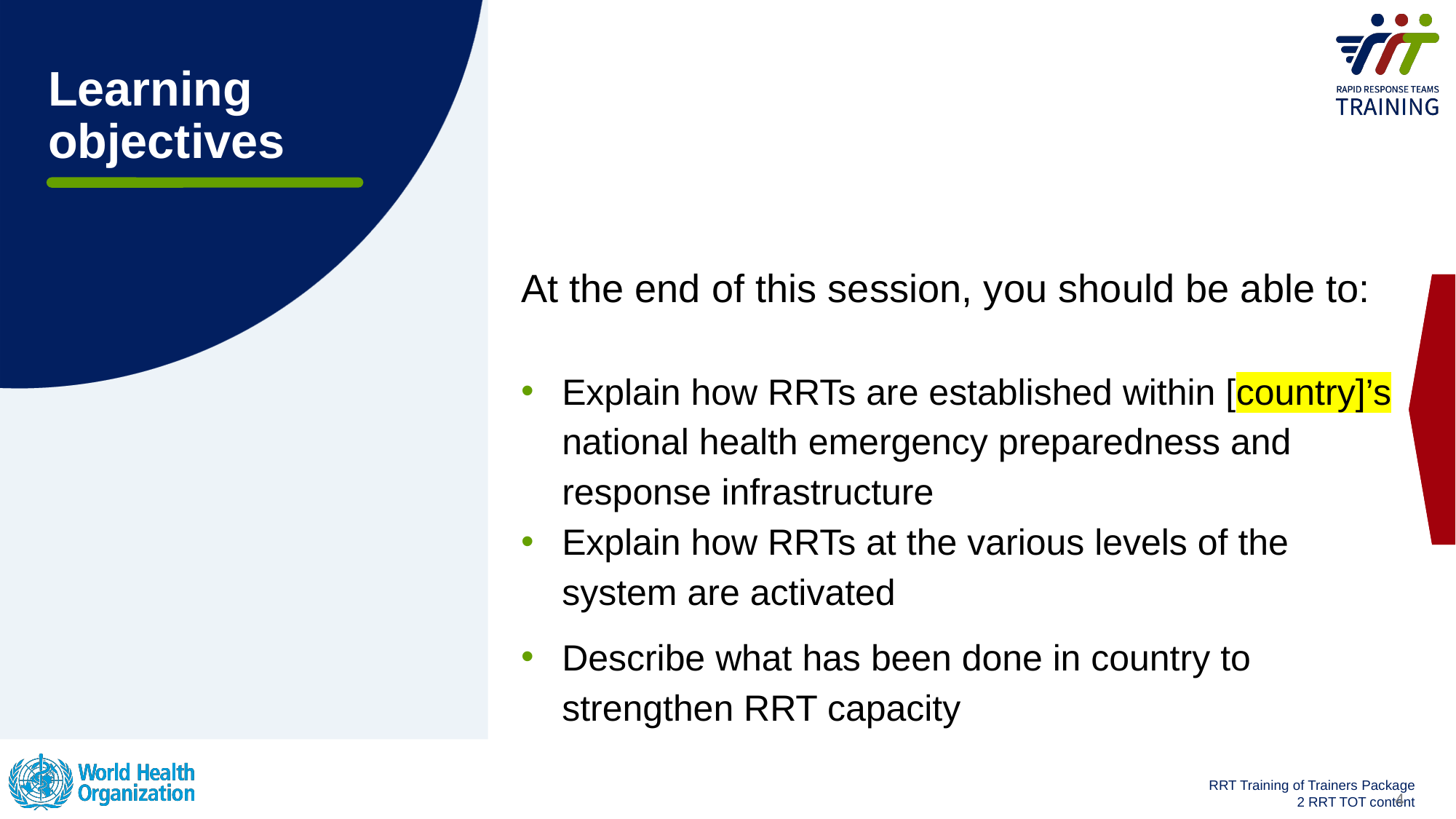

Learning objectives
At the end of this session, you should be able to:

Explain how RRTs are established within [country]’s national health emergency preparedness and response infrastructure
Explain how RRTs at the various levels of the system are activated
Describe what has been done in country to strengthen RRT capacity